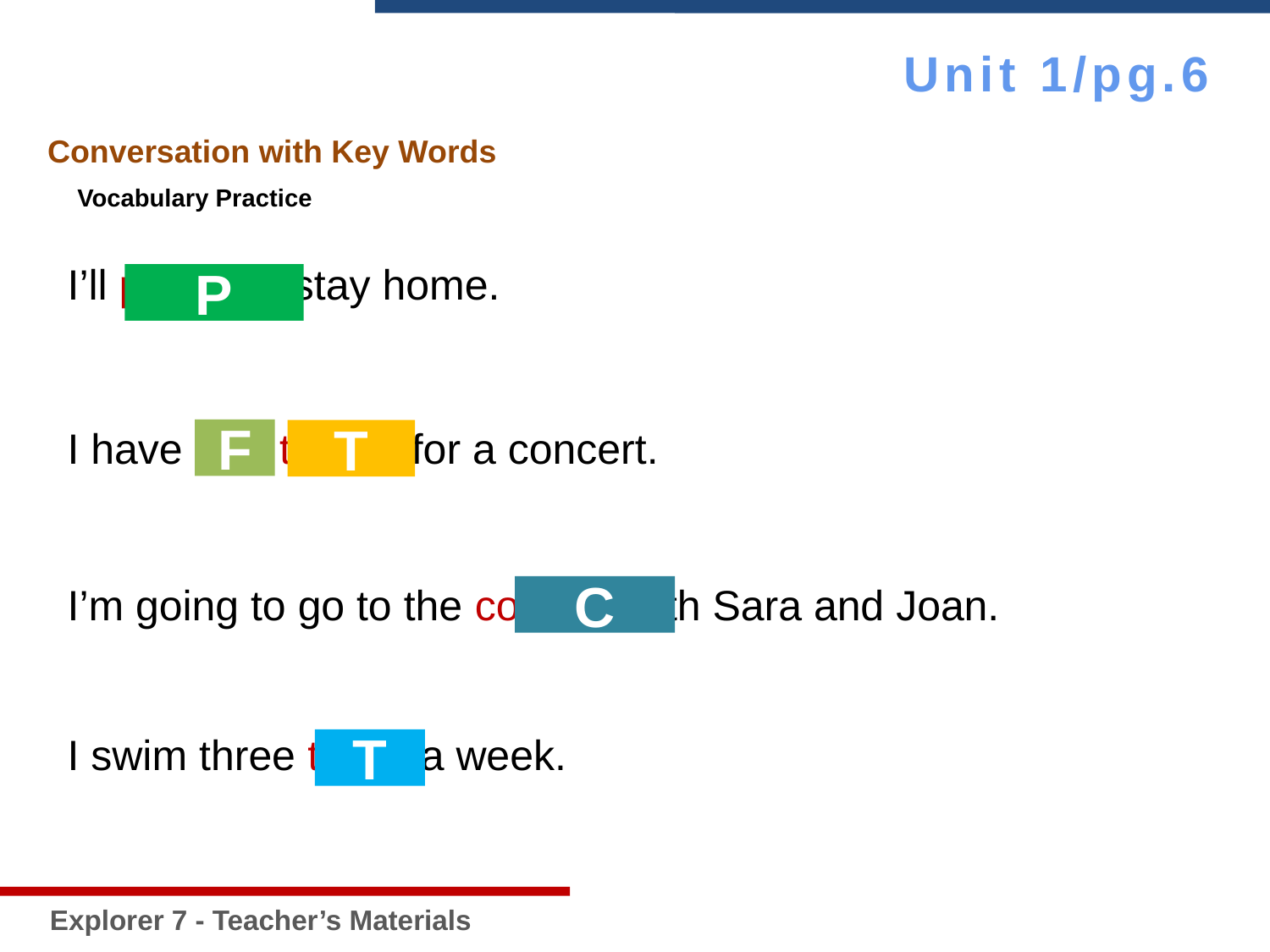

Unit 1/pg.6
Explorer 7 - Teacher’s Materials

Conversation with Key Words

Vocabulary Practice
I’ll probably stay home.
P
I have free tickets for a concert.
F
T
I’m going to go to the concert with Sara and Joan.
C
I swim three times a week.
T